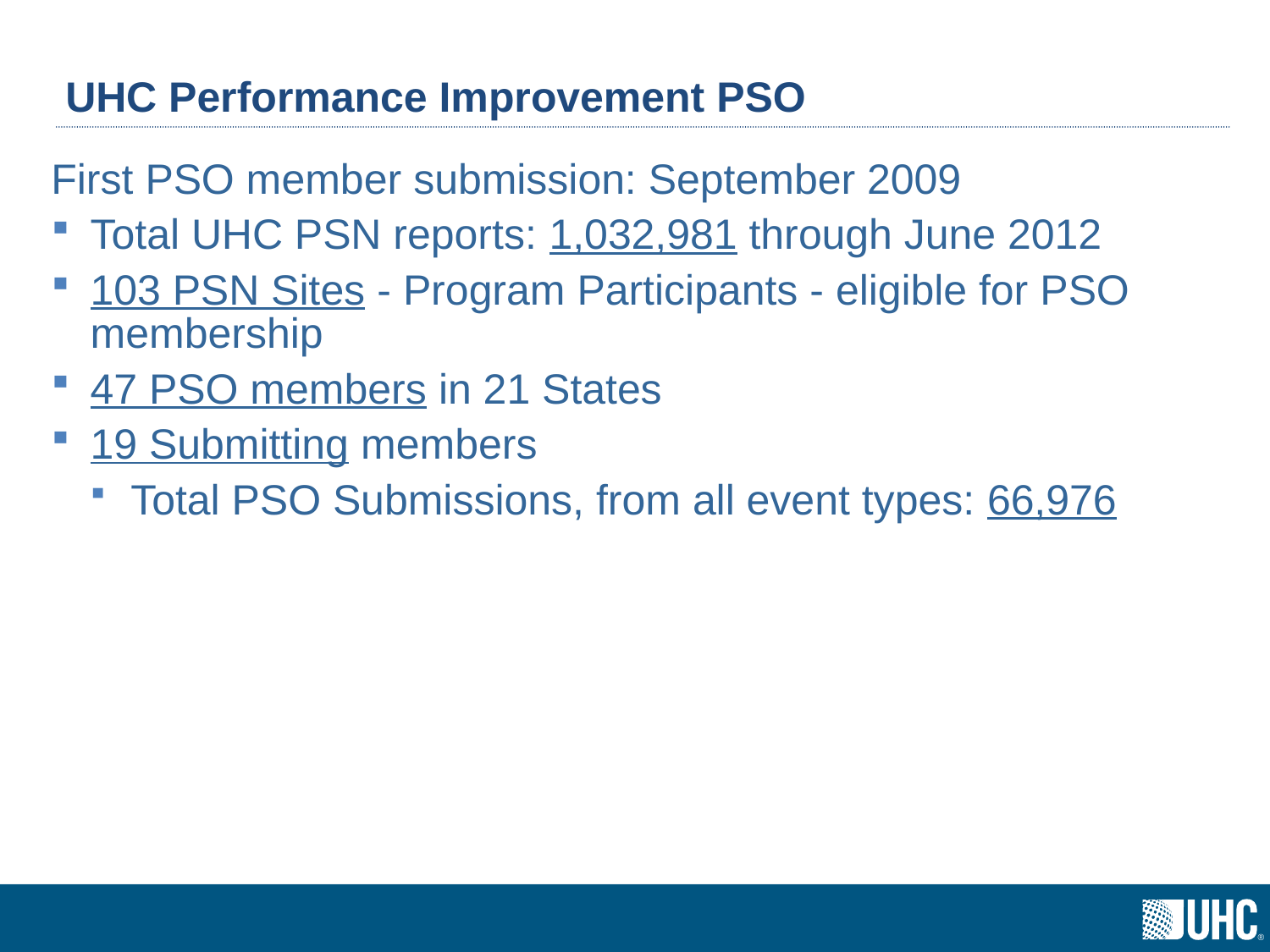

# UHC Performance Improvement PSO
First PSO member submission: September 2009
Total UHC PSN reports: 1,032,981 through June 2012
103 PSN Sites - Program Participants - eligible for PSO membership
47 PSO members in 21 States
19 Submitting members
Total PSO Submissions, from all event types: 66,976